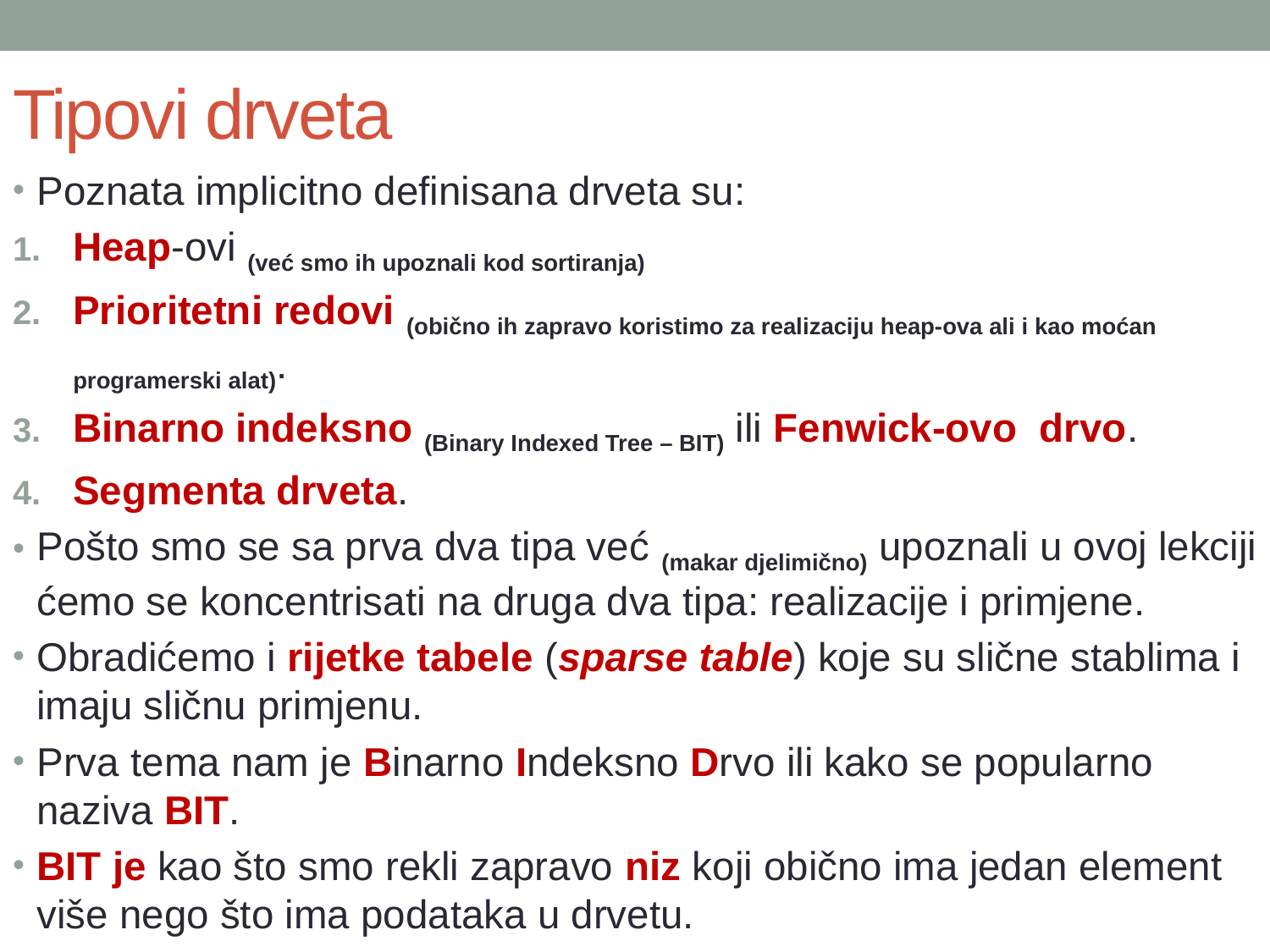

# Tipovi drveta
Poznata implicitno definisana drveta su:
Heap-ovi (već smo ih upoznali kod sortiranja)
Prioritetni redovi (obično ih zapravo koristimo za realizaciju heap-ova ali i kao moćan programerski alat).
Binarno indeksno (Binary Indexed Tree – BIT) ili Fenwick-ovo  drvo.
Segmenta drveta.
Pošto smo se sa prva dva tipa već (makar djelimično) upoznali u ovoj lekciji ćemo se koncentrisati na druga dva tipa: realizacije i primjene.
Obradićemo i rijetke tabele (sparse table) koje su slične stablima i imaju sličnu primjenu.
Prva tema nam je Binarno Indeksno Drvo ili kako se popularno naziva BIT.
BIT je kao što smo rekli zapravo niz koji obično ima jedan element više nego što ima podataka u drvetu.